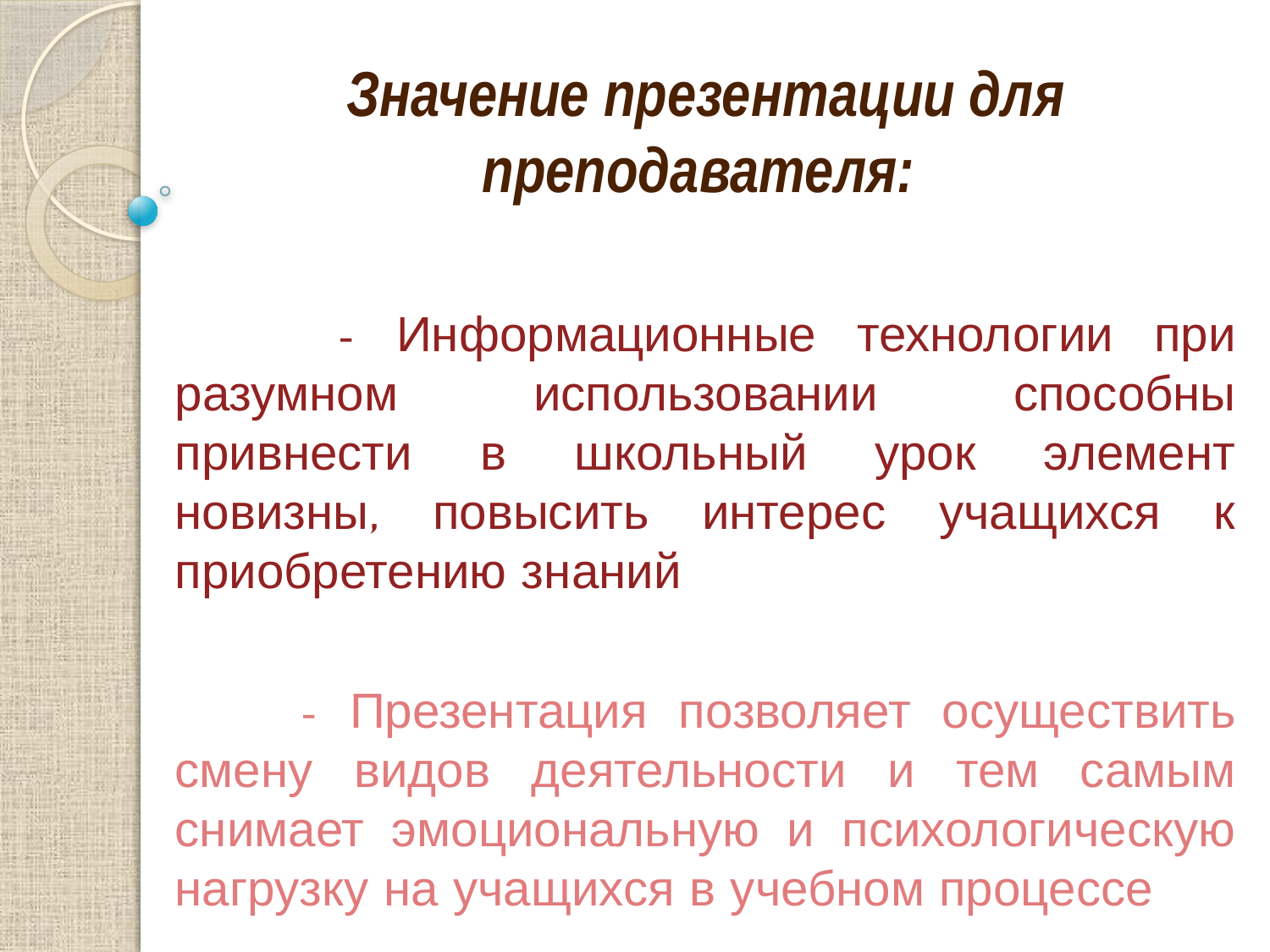

Значение презентации для преподавателя:

    - Информационные технологии при разумном использовании способны привнести в школьный урок элемент новизны, повысить интерес учащихся к приобретению знаний

    - Презентация позволяет осуществить смену видов деятельности и тем самым снимает эмоциональную и психологическую нагрузку на учащихся в учебном процессе